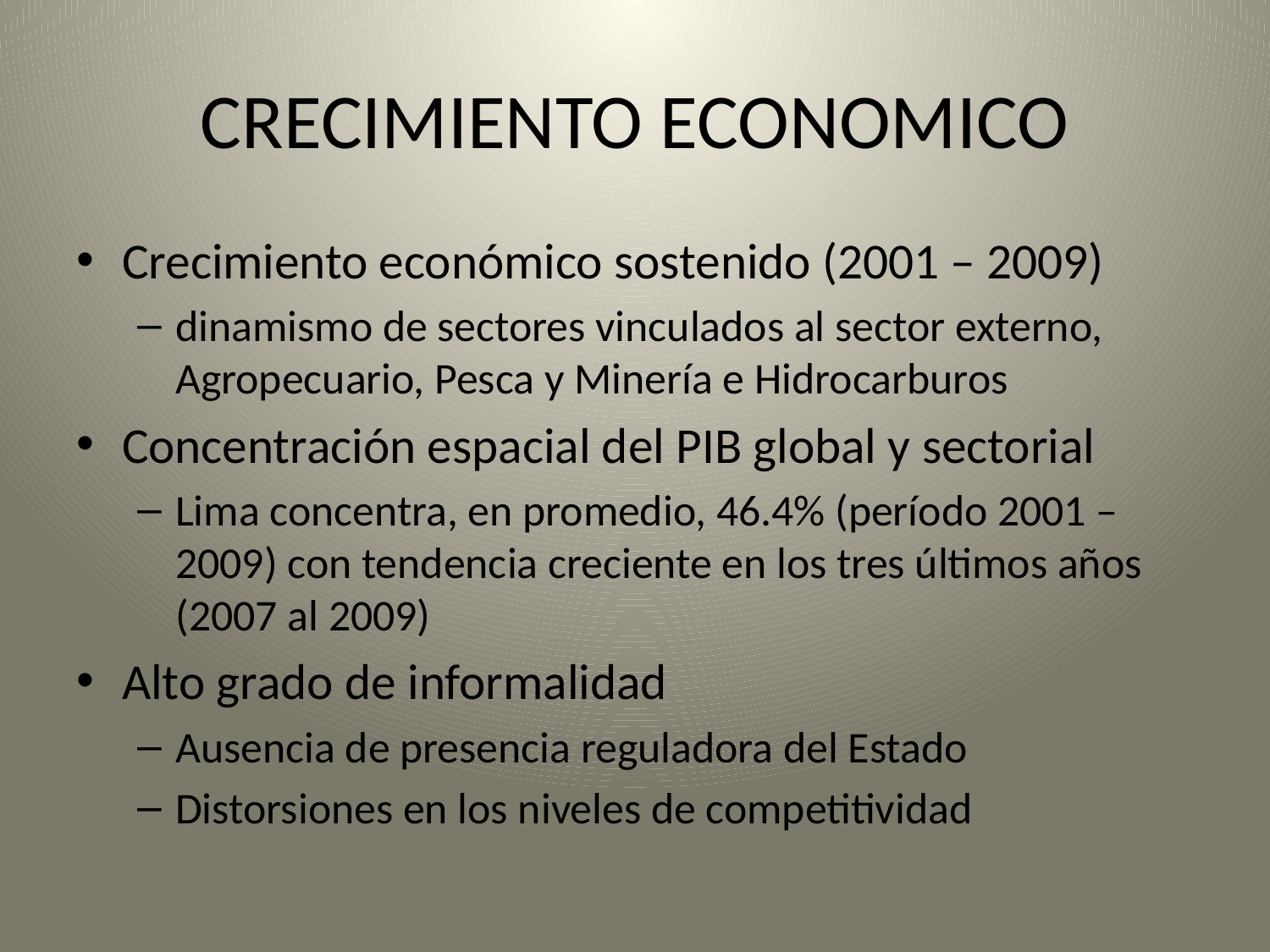

# CRECIMIENTO ECONOMICO
Crecimiento económico sostenido (2001 – 2009)
dinamismo de sectores vinculados al sector externo,  Agropecuario, Pesca y Minería e Hidrocarburos
Concentración espacial del PIB global y sectorial
Lima concentra, en promedio, 46.4% (período 2001 – 2009) con tendencia creciente en los tres últimos años (2007 al 2009)
Alto grado de informalidad
Ausencia de presencia reguladora del Estado
Distorsiones en los niveles de competitividad